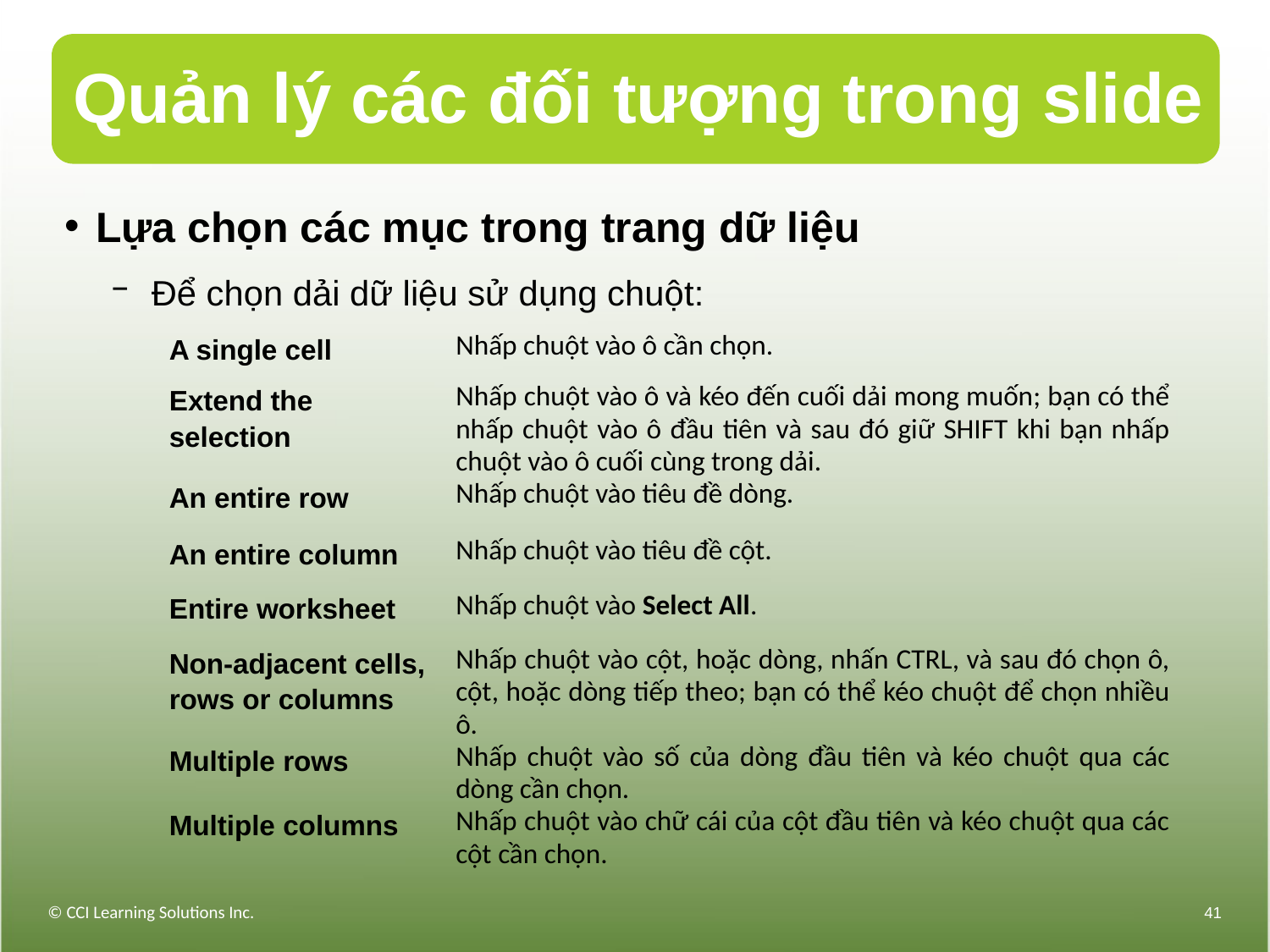

# Quản lý các đối tượng trong slide
Lựa chọn các mục trong trang dữ liệu
Để chọn dải dữ liệu sử dụng chuột:

| A single cell | Nhấp chuột vào ô cần chọn. |
| --- | --- |
| Extend the selection | Nhấp chuột vào ô và kéo đến cuối dải mong muốn; bạn có thể nhấp chuột vào ô đầu tiên và sau đó giữ SHIFT khi bạn nhấp chuột vào ô cuối cùng trong dải. |
| An entire row | Nhấp chuột vào tiêu đề dòng. |
| An entire column | Nhấp chuột vào tiêu đề cột. |
| Entire worksheet | Nhấp chuột vào Select All. |
| Non-adjacent cells, rows or columns | Nhấp chuột vào cột, hoặc dòng, nhấn CTRL, và sau đó chọn ô, cột, hoặc dòng tiếp theo; bạn có thể kéo chuột để chọn nhiều ô. |
| Multiple rows | Nhấp chuột vào số của dòng đầu tiên và kéo chuột qua các dòng cần chọn. |
| Multiple columns | Nhấp chuột vào chữ cái của cột đầu tiên và kéo chuột qua các cột cần chọn. |
© CCI Learning Solutions Inc.
41